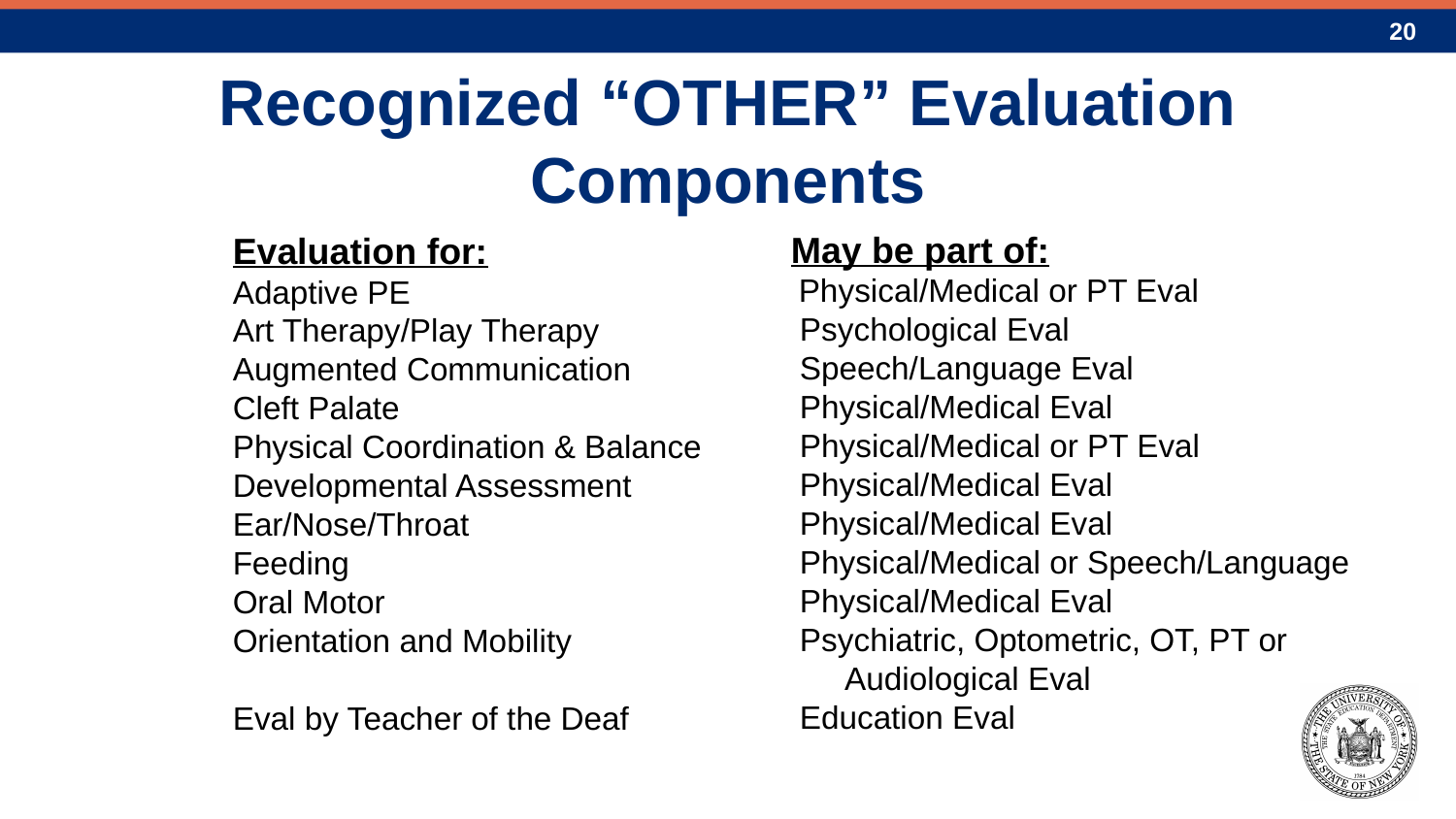

# Recognized “OTHER” Evaluation Components
May be part of:
 Physical/Medical or PT Eval
 Psychological Eval
 Speech/Language Eval
 Physical/Medical Eval
 Physical/Medical or PT Eval
 Physical/Medical Eval
 Physical/Medical Eval
 Physical/Medical or Speech/Language
 Physical/Medical Eval
 Psychiatric, Optometric, OT, PT or
      Audiological Eval
 Education Eval
Evaluation for:
Adaptive PE
Art Therapy/Play Therapy
Augmented Communication
Cleft Palate
Physical Coordination & Balance
Developmental Assessment
Ear/Nose/Throat
Feeding
Oral Motor
Orientation and Mobility

Eval by Teacher of the Deaf